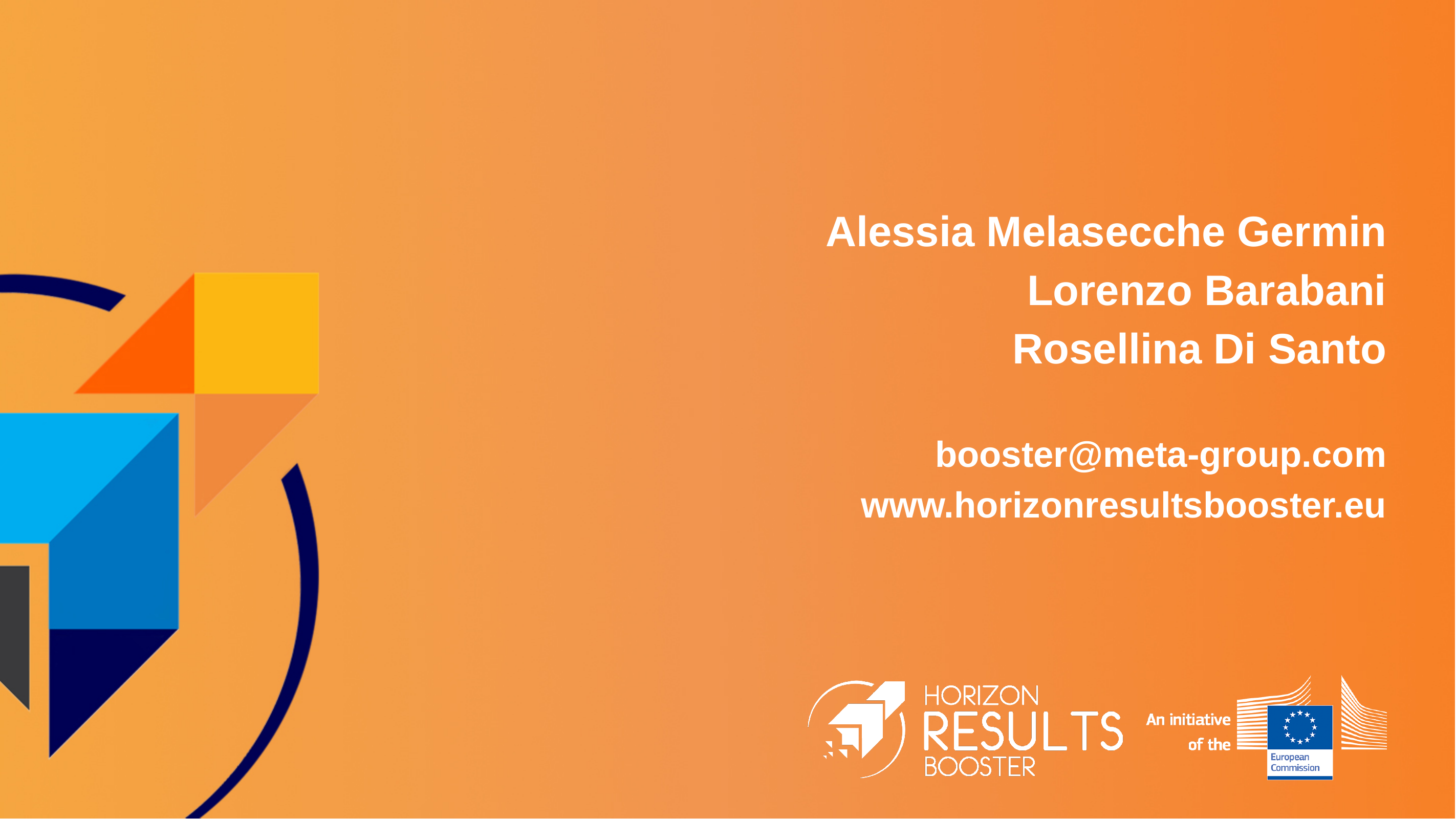

Alessia Melasecche Germin
Lorenzo Barabani
Rosellina Di Santo

booster@meta-group.com
www.horizonresultsbooster.eu